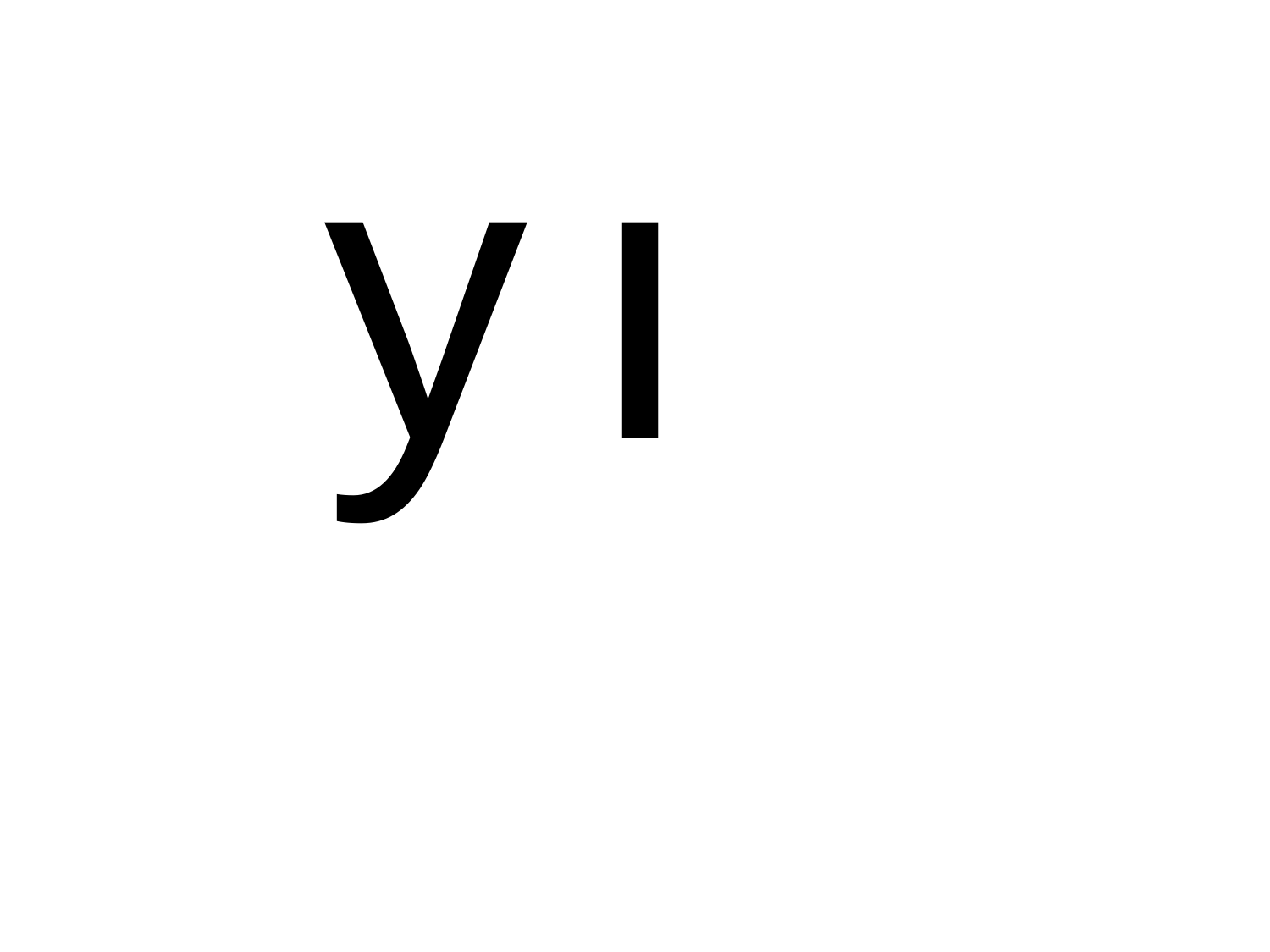

| y |
| --- |
| ı |
| --- |